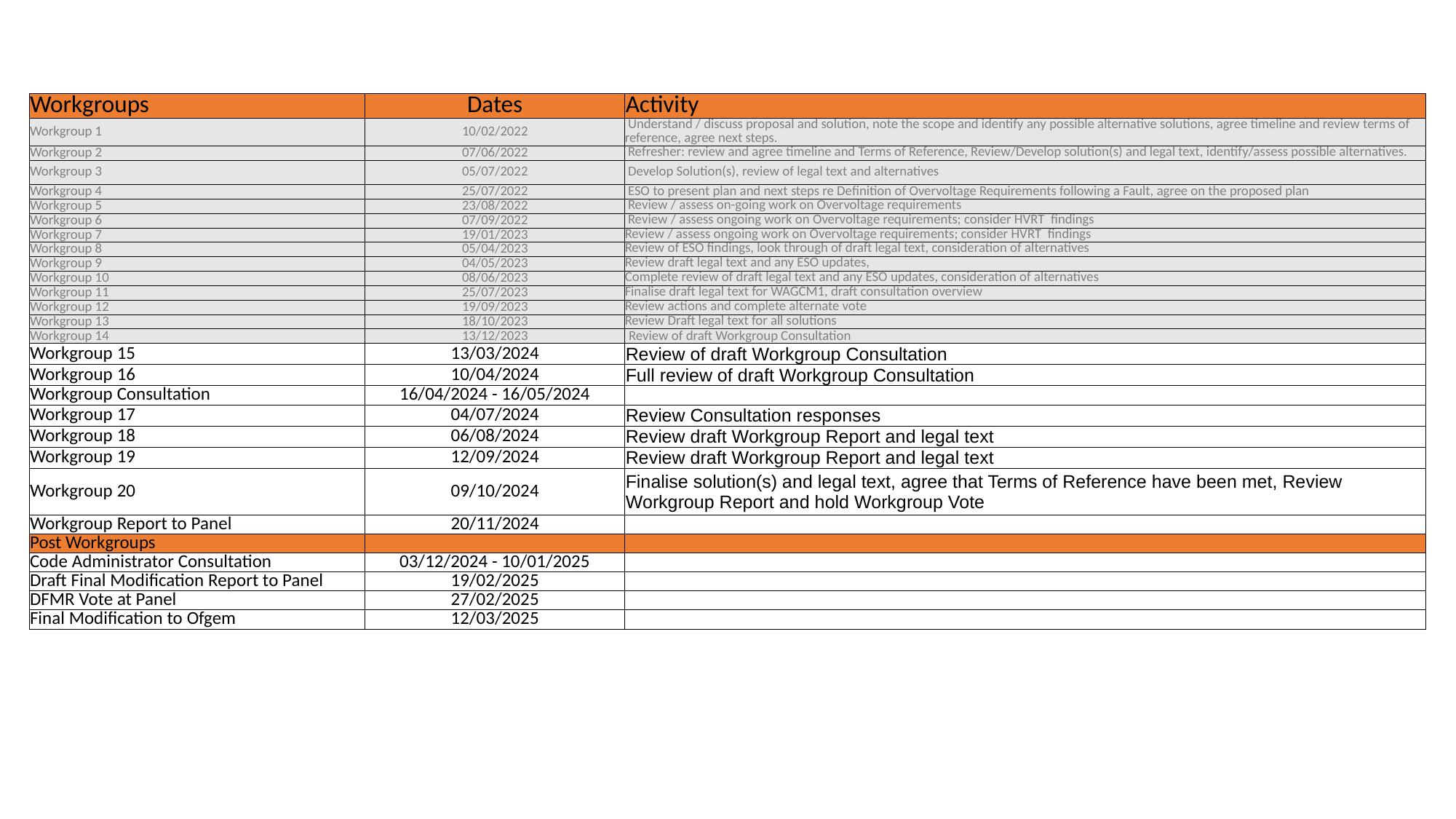

# GC0155 Timeline
| Workgroups | Dates | Activity |
| --- | --- | --- |
| Workgroup 1 | 10/02/2022 | Understand / discuss proposal and solution, note the scope and identify any possible alternative solutions, agree timeline and review terms of reference, agree next steps. |
| Workgroup 2 | 07/06/2022 | Refresher: review and agree timeline and Terms of Reference, Review/Develop solution(s) and legal text, identify/assess possible alternatives. |
| Workgroup 3 | 05/07/2022 | Develop Solution(s), review of legal text and alternatives |
| Workgroup 4 | 25/07/2022 | ESO to present plan and next steps re Definition of Overvoltage Requirements following a Fault, agree on the proposed plan |
| Workgroup 5 | 23/08/2022 | Review / assess on-going work on Overvoltage requirements |
| Workgroup 6 | 07/09/2022 | Review / assess ongoing work on Overvoltage requirements; consider HVRT findings |
| Workgroup 7 | 19/01/2023 | Review / assess ongoing work on Overvoltage requirements; consider HVRT findings |
| Workgroup 8 | 05/04/2023 | Review of ESO findings, look through of draft legal text, consideration of alternatives |
| Workgroup 9 | 04/05/2023 | Review draft legal text and any ESO updates, |
| Workgroup 10 | 08/06/2023 | Complete review of draft legal text and any ESO updates, consideration of alternatives |
| Workgroup 11 | 25/07/2023 | Finalise draft legal text for WAGCM1, draft consultation overview |
| Workgroup 12 | 19/09/2023 | Review actions and complete alternate vote |
| Workgroup 13 | 18/10/2023 | Review Draft legal text for all solutions |
| Workgroup 14 | 13/12/2023 | Review of draft Workgroup Consultation |
| Workgroup 15 | 13/03/2024 | Review of draft Workgroup Consultation |
| Workgroup 16 | 10/04/2024 | Full review of draft Workgroup Consultation |
| Workgroup Consultation | 16/04/2024 - 16/05/2024 |  |
| Workgroup 17 | 04/07/2024 | Review Consultation responses |
| Workgroup 18 | 06/08/2024 | Review draft Workgroup Report and legal text |
| Workgroup 19 | 12/09/2024 | Review draft Workgroup Report and legal text |
| Workgroup 20 | 09/10/2024 | Finalise solution(s) and legal text, agree that Terms of Reference have been met, Review Workgroup Report and hold Workgroup Vote |
| Workgroup Report to Panel | 20/11/2024 |  |
| Post Workgroups |  |  |
| Code Administrator Consultation | 03/12/2024 - 10/01/2025 |  |
| Draft Final Modification Report to Panel | 19/02/2025 |  |
| DFMR Vote at Panel | 27/02/2025 |  |
| Final Modification to Ofgem | 12/03/2025 |  |